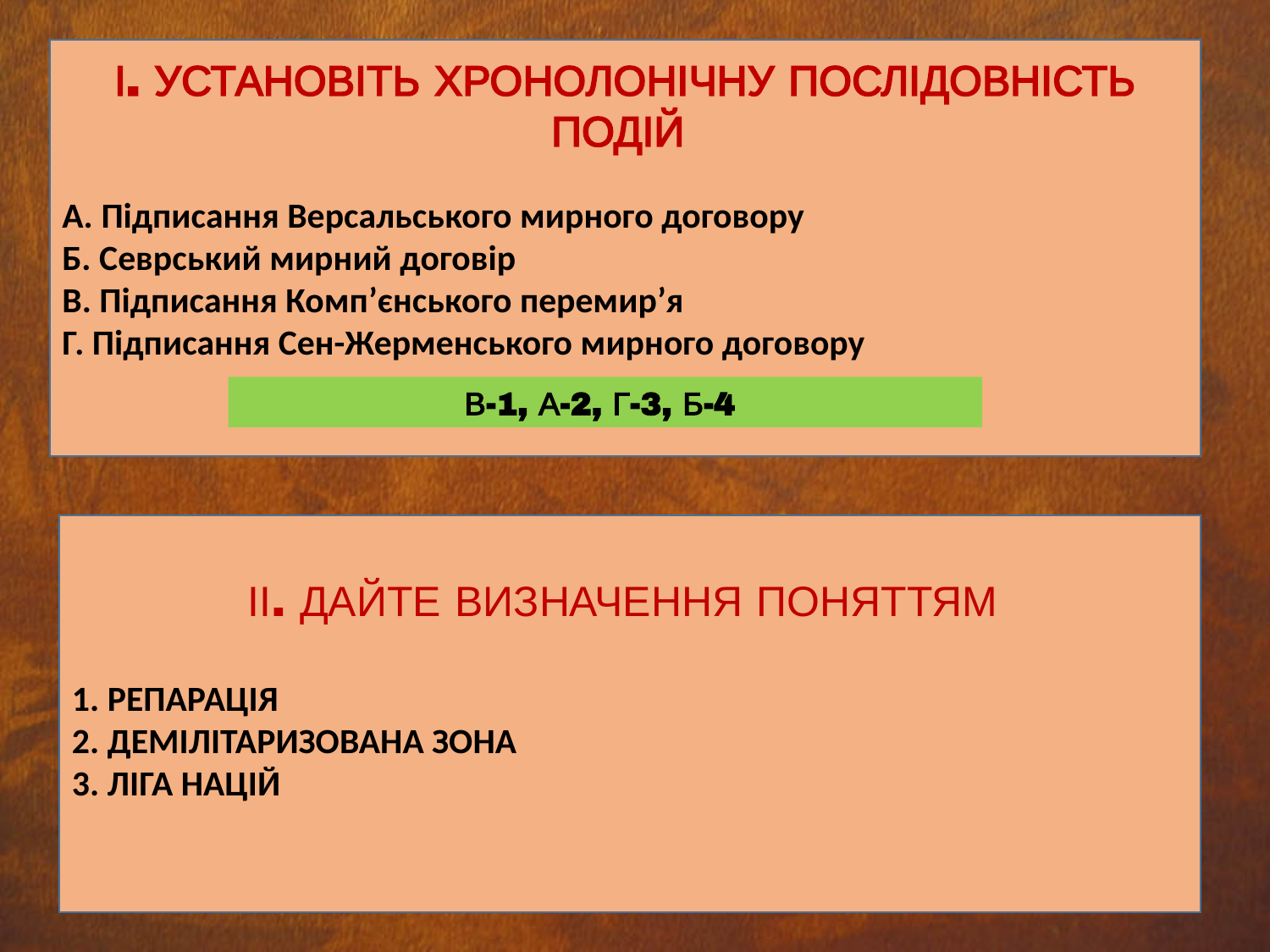

І. УСТАНОВІТЬ ХРОНОЛОНІЧНУ ПОСЛІДОВНІСТЬ ПОДІЙ

А. Підписання Версальського мирного договору
Б. Севрський мирний договір
В. Підписання Комп’єнського перемир’я
Г. Підписання Сен-Жерменського мирного договору

В-1, А-2, Г-3, Б-4
ІІ. ДАЙТЕ ВИЗНАЧЕННЯ ПОНЯТТЯМ

1. РЕПАРАЦІЯ
2. ДЕМІЛІТАРИЗОВАНА ЗОНА
3. ЛІГА НАЦІЙ